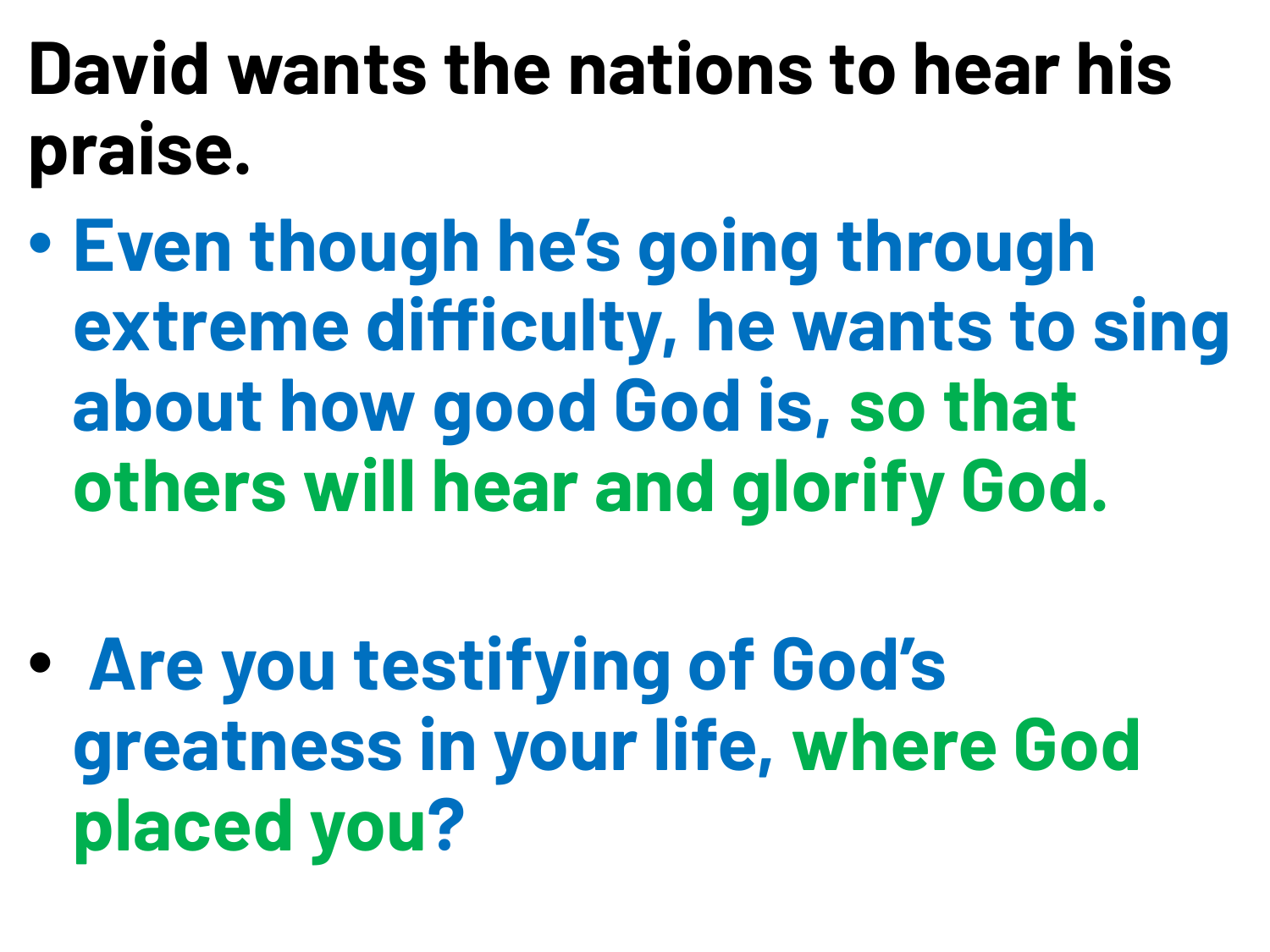

David wants the nations to hear his praise.
Even though he’s going through extreme difficulty, he wants to sing about how good God is, so that others will hear and glorify God.

 Are you testifying of God’s greatness in your life, where God placed you?